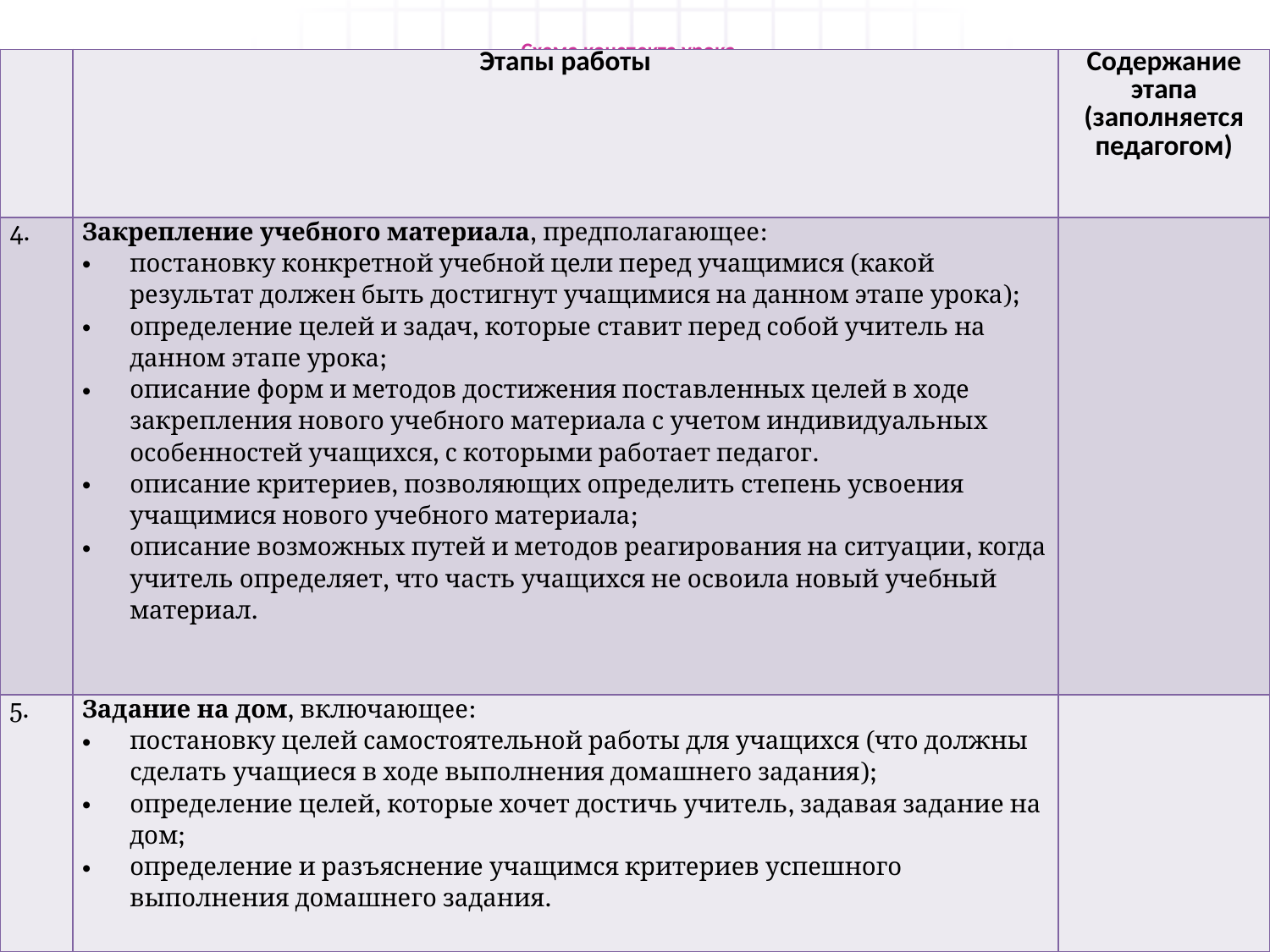

# Схема конспекта урока
|  | Этапы работы | Содержание этапа (заполняется педагогом) |
| --- | --- | --- |
| 4. | Закрепление учебного материала, предполагающее: постановку конкретной учебной цели перед учащимися (какой результат должен быть достигнут учащимися на данном этапе урока); определение целей и задач, которые ставит перед собой учитель на данном этапе урока; описание форм и методов достижения поставленных целей в ходе закрепления нового учебного материала с учетом индивидуальных особенностей учащихся, с которыми работает педагог. описание критериев, позволяющих определить степень усвоения учащимися нового учебного материала; описание возможных путей и методов реагирования на ситуации, когда учитель определяет, что часть учащихся не освоила новый учебный материал. |  |
| 5. | Задание на дом, включающее: постановку целей самостоятельной работы для учащихся (что должны сделать учащиеся в ходе выполнения домашнего задания); определение целей, которые хочет достичь учитель, задавая задание на дом; определение и разъяснение учащимся критериев успешного выполнения домашнего задания. |  |